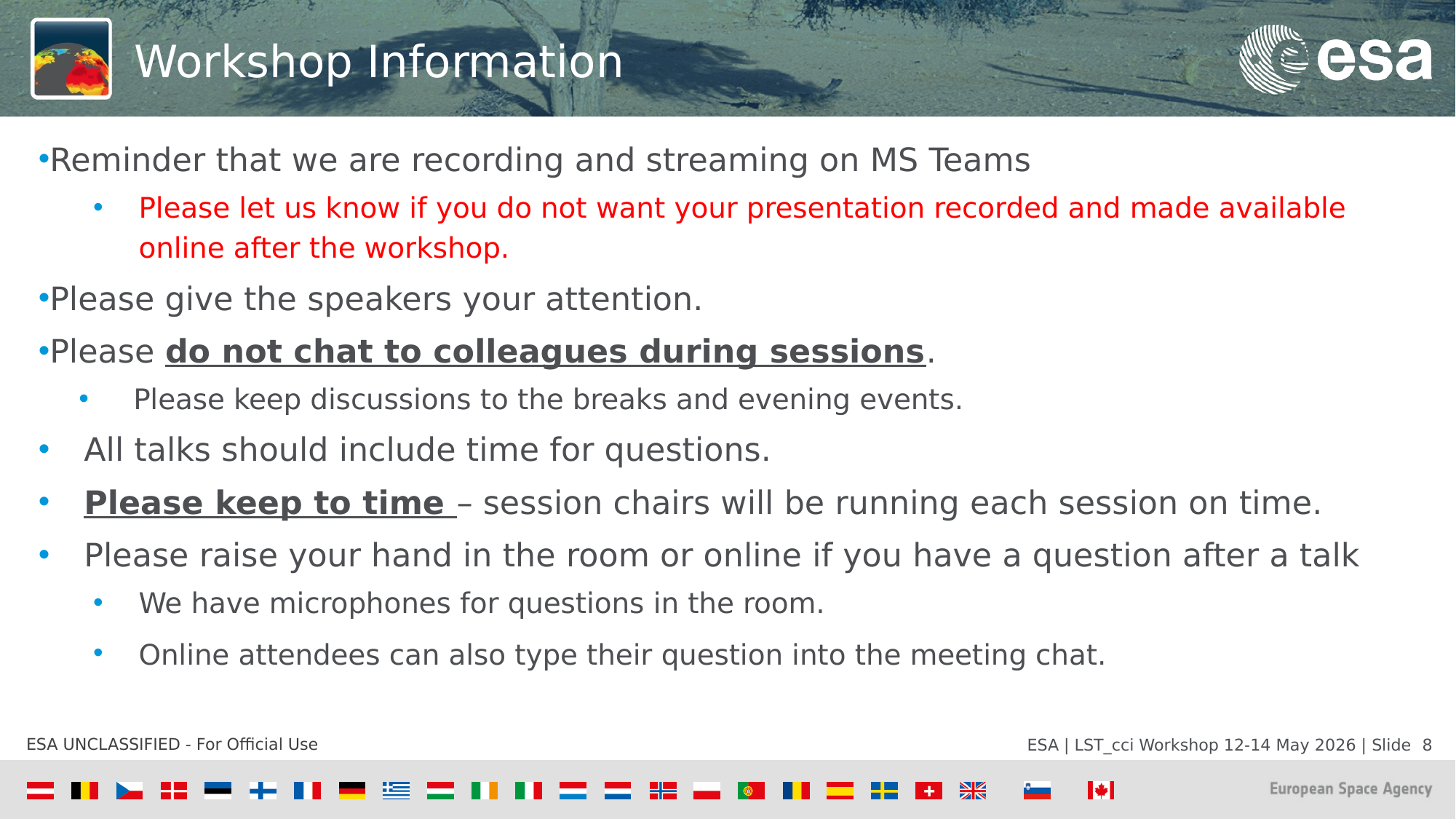

# Workshop Information
Reminder that we are recording and streaming on MS Teams
Please let us know if you do not want your presentation recorded and made available online after the workshop.
Please give the speakers your attention.
Please do not chat to colleagues during sessions.
Please keep discussions to the breaks and evening events.
All talks should include time for questions.
Please keep to time – session chairs will be running each session on time.
Please raise your hand in the room or online if you have a question after a talk
We have microphones for questions in the room.
Online attendees can also type their question into the meeting chat.